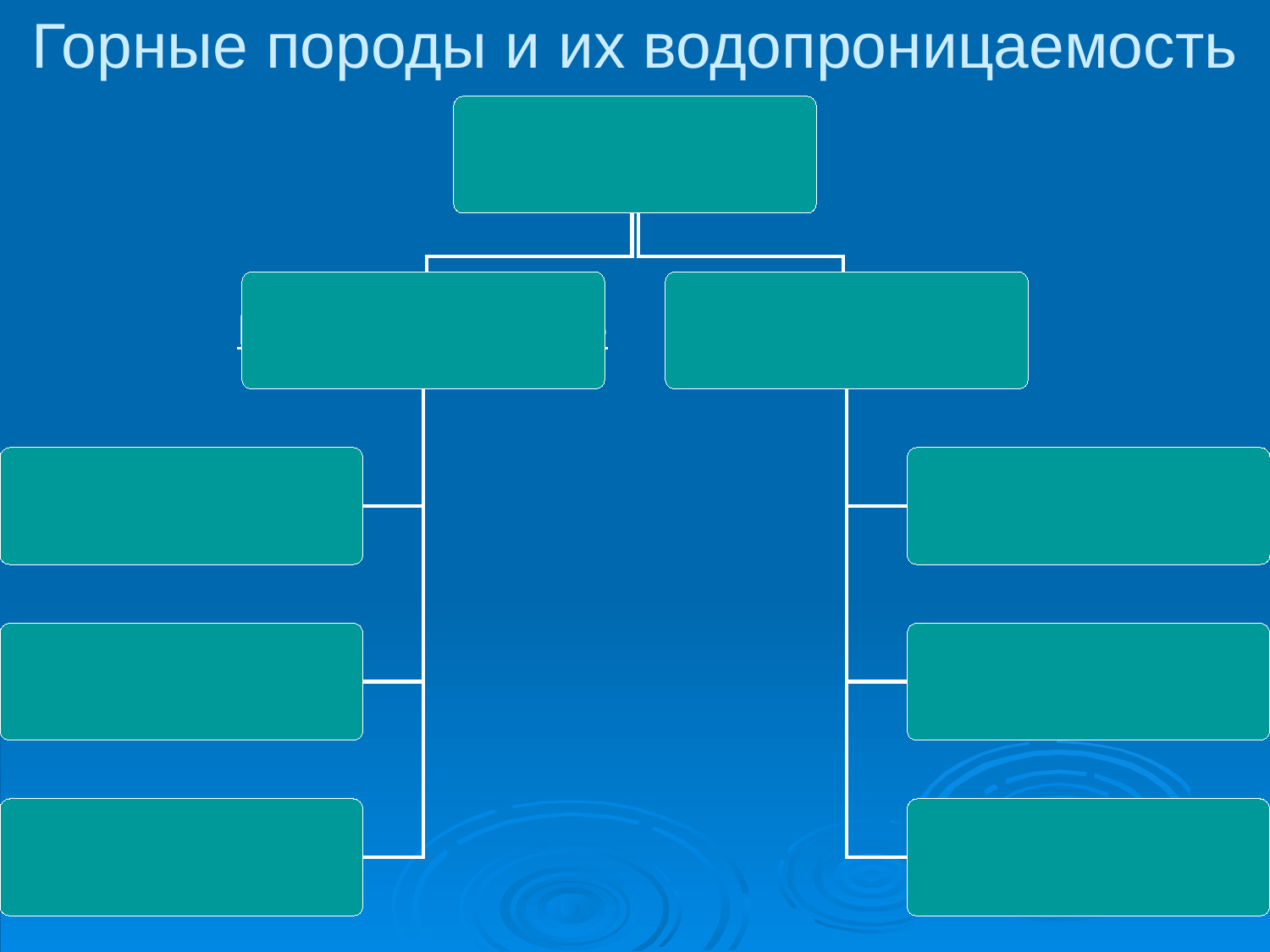

# Горные породы и их водопроницаемость
Водопроницаемые
Водоупорные
песок
глина
галька
мрамор
гравий
гранит